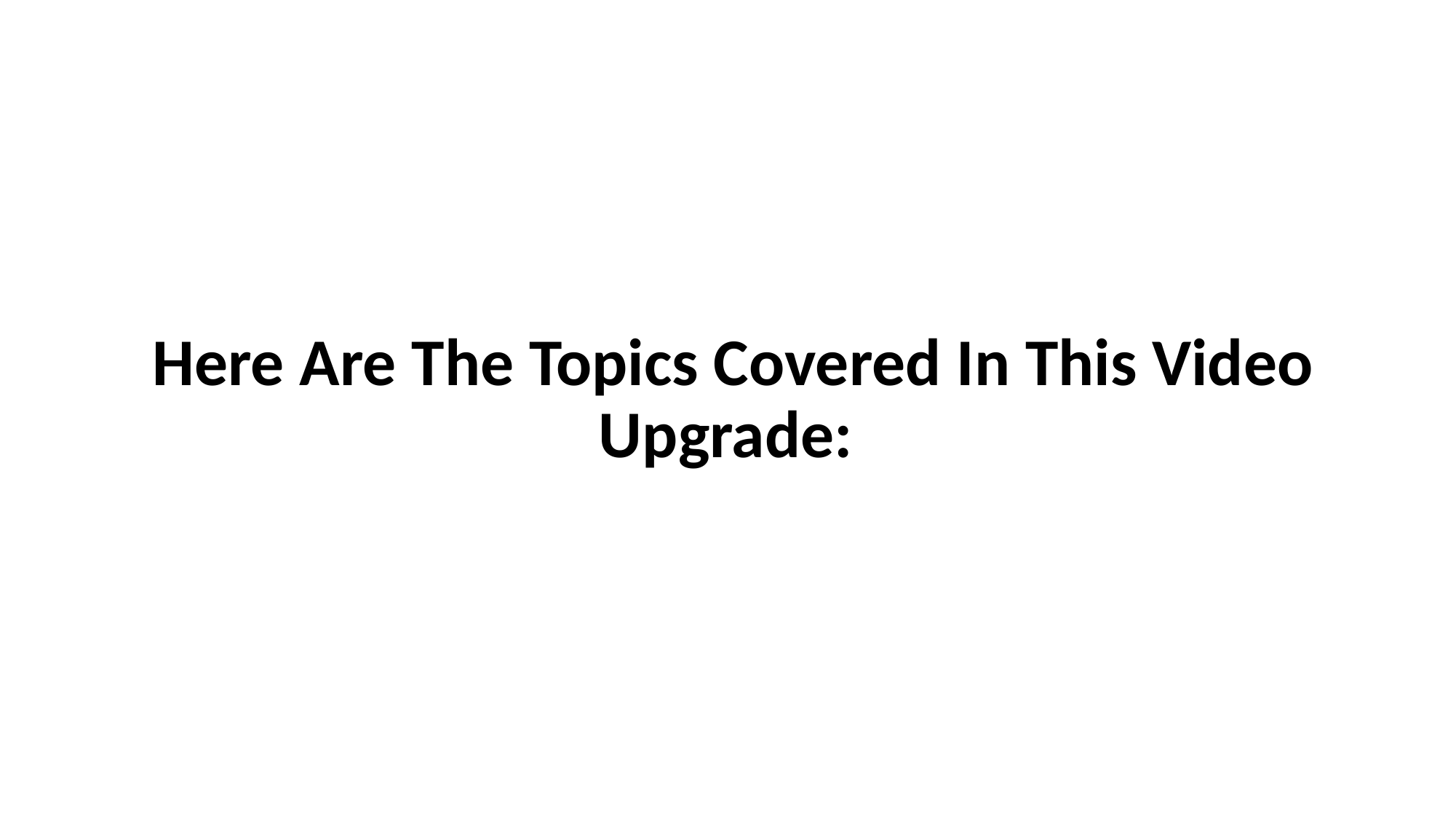

# Here Are The Topics Covered In This Video Upgrade: